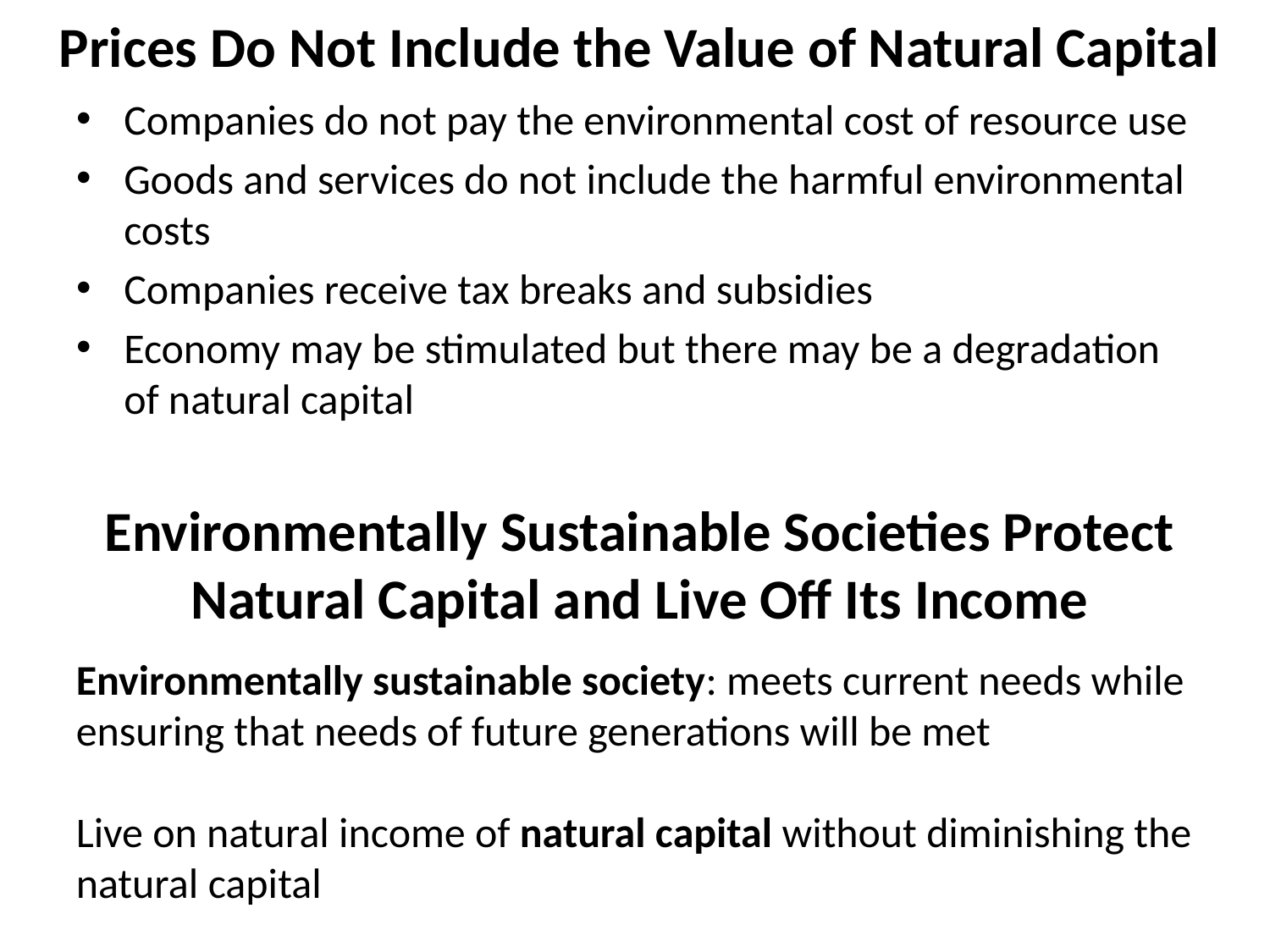

Prices Do Not Include the Value of Natural Capital
Companies do not pay the environmental cost of resource use
Goods and services do not include the harmful environmental costs
Companies receive tax breaks and subsidies
Economy may be stimulated but there may be a degradation of natural capital
Environmentally Sustainable Societies Protect Natural Capital and Live Off Its Income
Environmentally sustainable society: meets current needs while ensuring that needs of future generations will be met

Live on natural income of natural capital without diminishing the natural capital